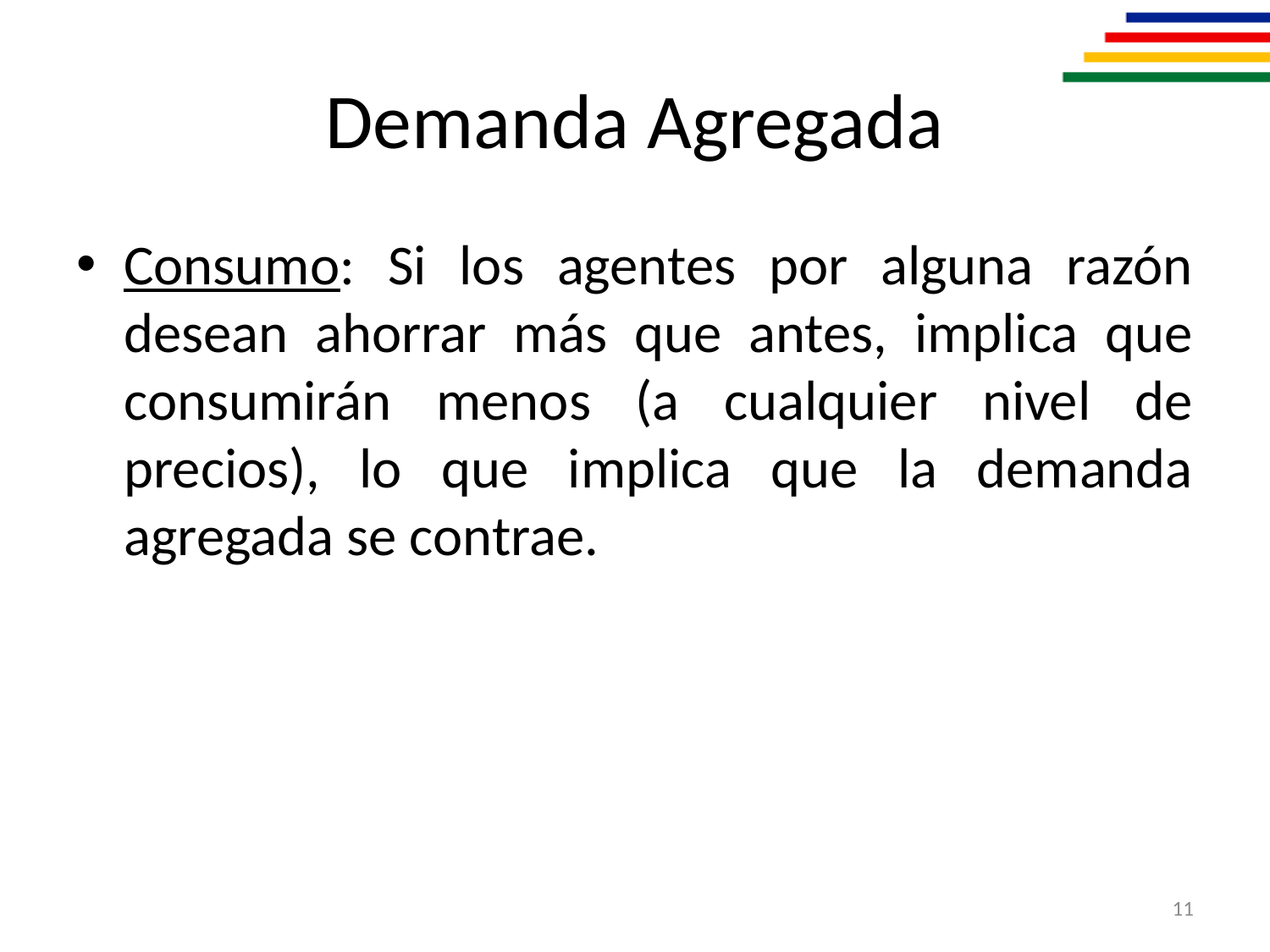

# Demanda Agregada
Consumo: Si los agentes por alguna razón desean ahorrar más que antes, implica que consumirán menos (a cualquier nivel de precios), lo que implica que la demanda agregada se contrae.
11